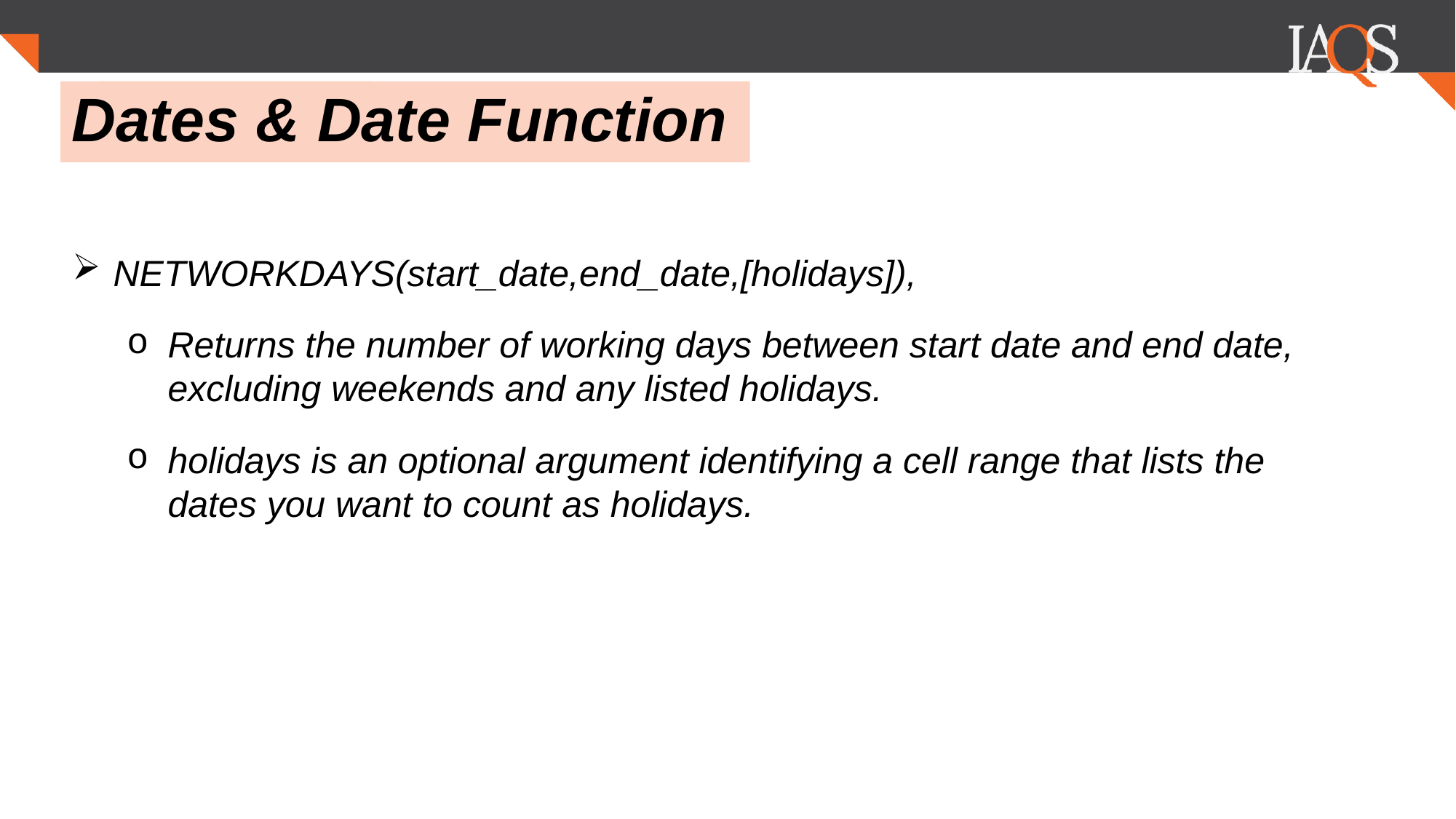

.

# Dates & Date Function
NETWORKDAYS(start_date,end_date,[holidays]),
Returns the number of working days between start date and end date, excluding weekends and any listed holidays.
holidays is an optional argument identifying a cell range that lists the dates you want to count as holidays.